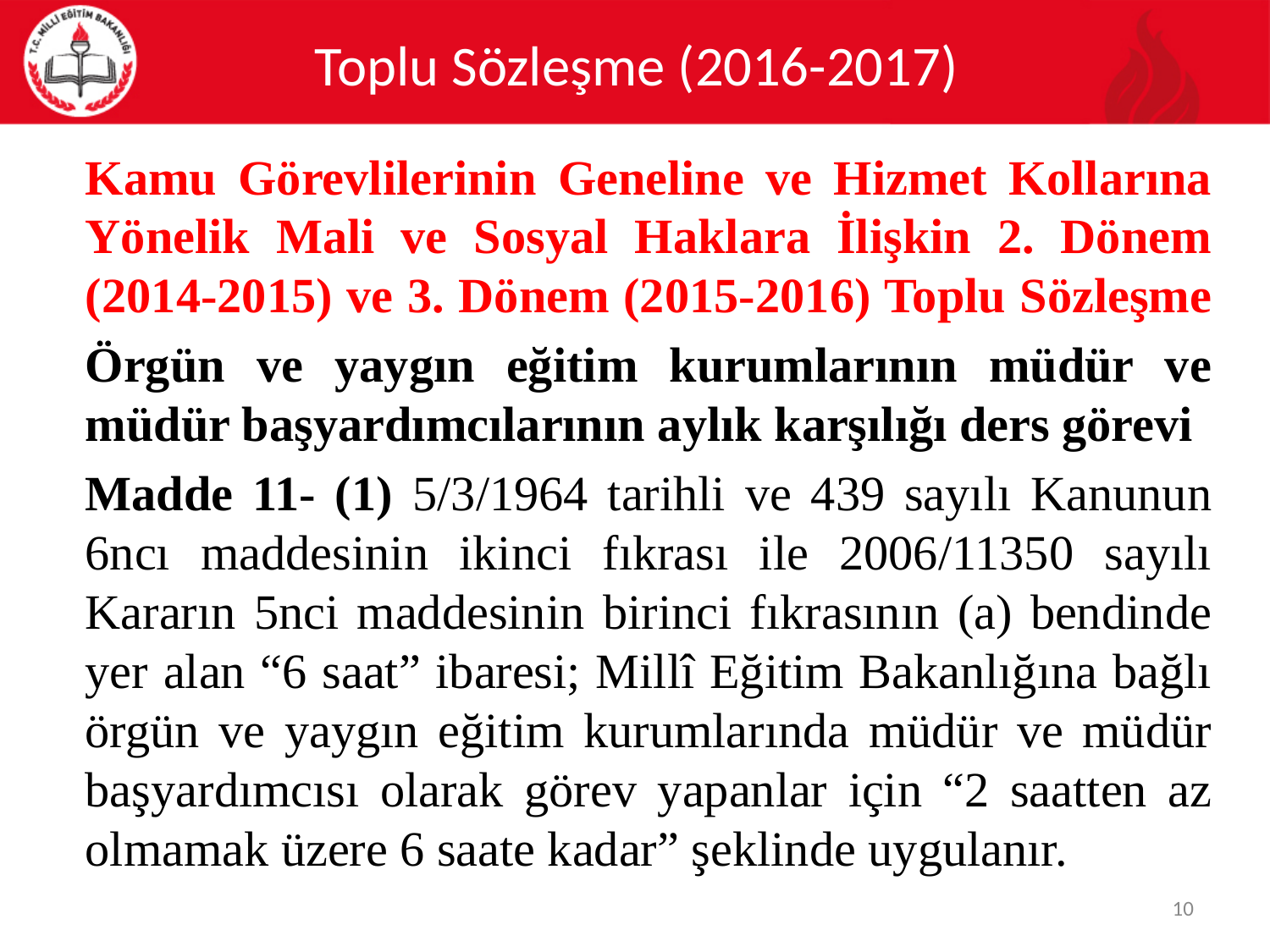

# Toplu Sözleşme (2016-2017)
	Kamu Görevlilerinin Geneline ve Hizmet Kollarına Yönelik Mali ve Sosyal Haklara İlişkin 2. Dönem (2014-2015) ve 3. Dönem (2015-2016) Toplu Sözleşme
	Örgün ve yaygın eğitim kurumlarının müdür ve müdür başyardımcılarının aylık karşılığı ders görevi
	Madde 11- (1) 5/3/1964 tarihli ve 439 sayılı Kanunun 6ncı maddesinin ikinci fıkrası ile 2006/11350 sayılı Kararın 5nci maddesinin birinci fıkrasının (a) bendinde yer alan “6 saat” ibaresi; Millî Eğitim Bakanlığına bağlı örgün ve yaygın eğitim kurumlarında müdür ve müdür başyardımcısı olarak görev yapanlar için “2 saatten az olmamak üzere 6 saate kadar” şeklinde uygulanır.

10